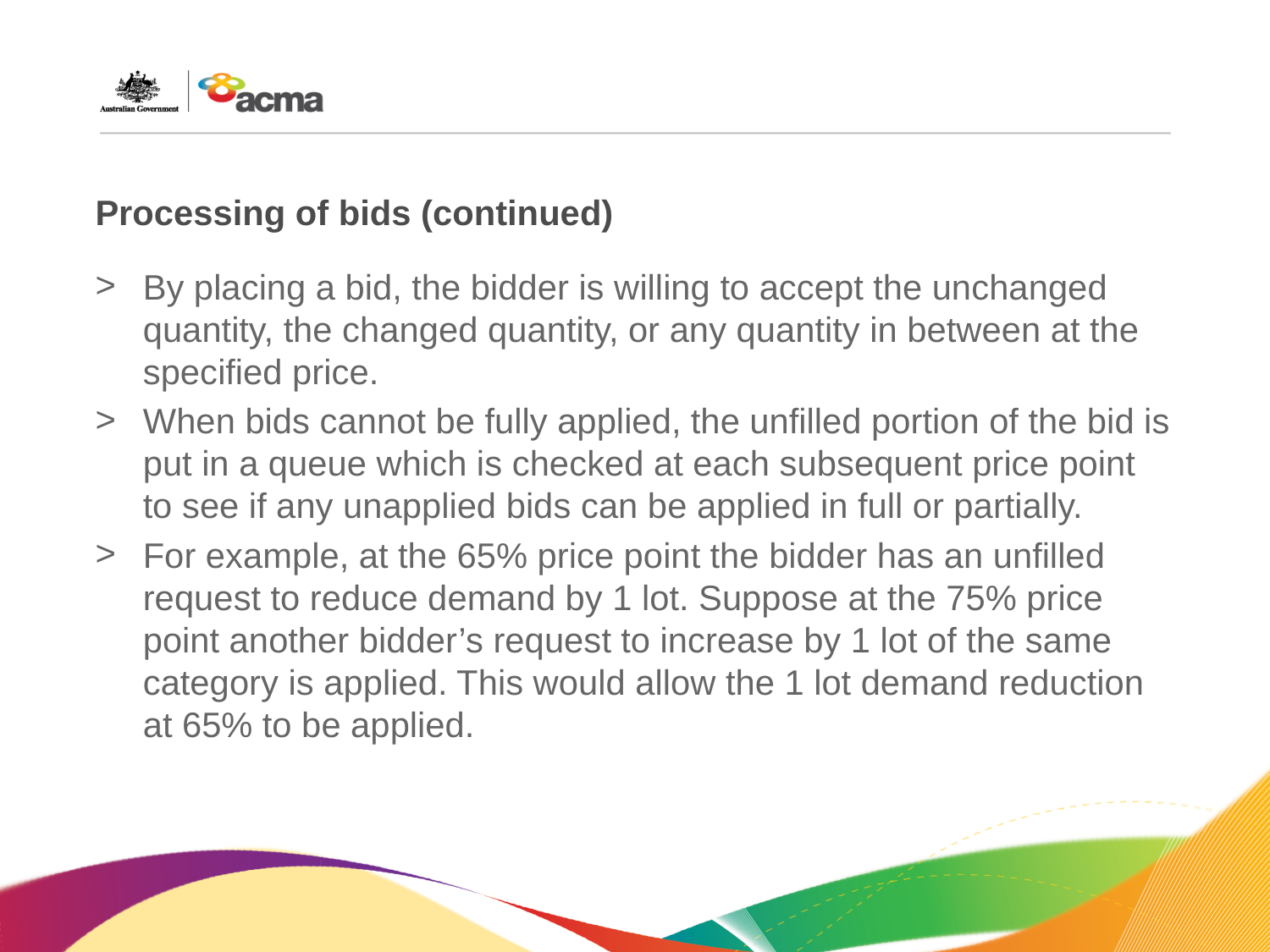

# Processing of bids (continued)
By placing a bid, the bidder is willing to accept the unchanged quantity, the changed quantity, or any quantity in between at the specified price.
When bids cannot be fully applied, the unfilled portion of the bid is put in a queue which is checked at each subsequent price point to see if any unapplied bids can be applied in full or partially.
For example, at the 65% price point the bidder has an unfilled request to reduce demand by 1 lot. Suppose at the 75% price point another bidder’s request to increase by 1 lot of the same category is applied. This would allow the 1 lot demand reduction at 65% to be applied.